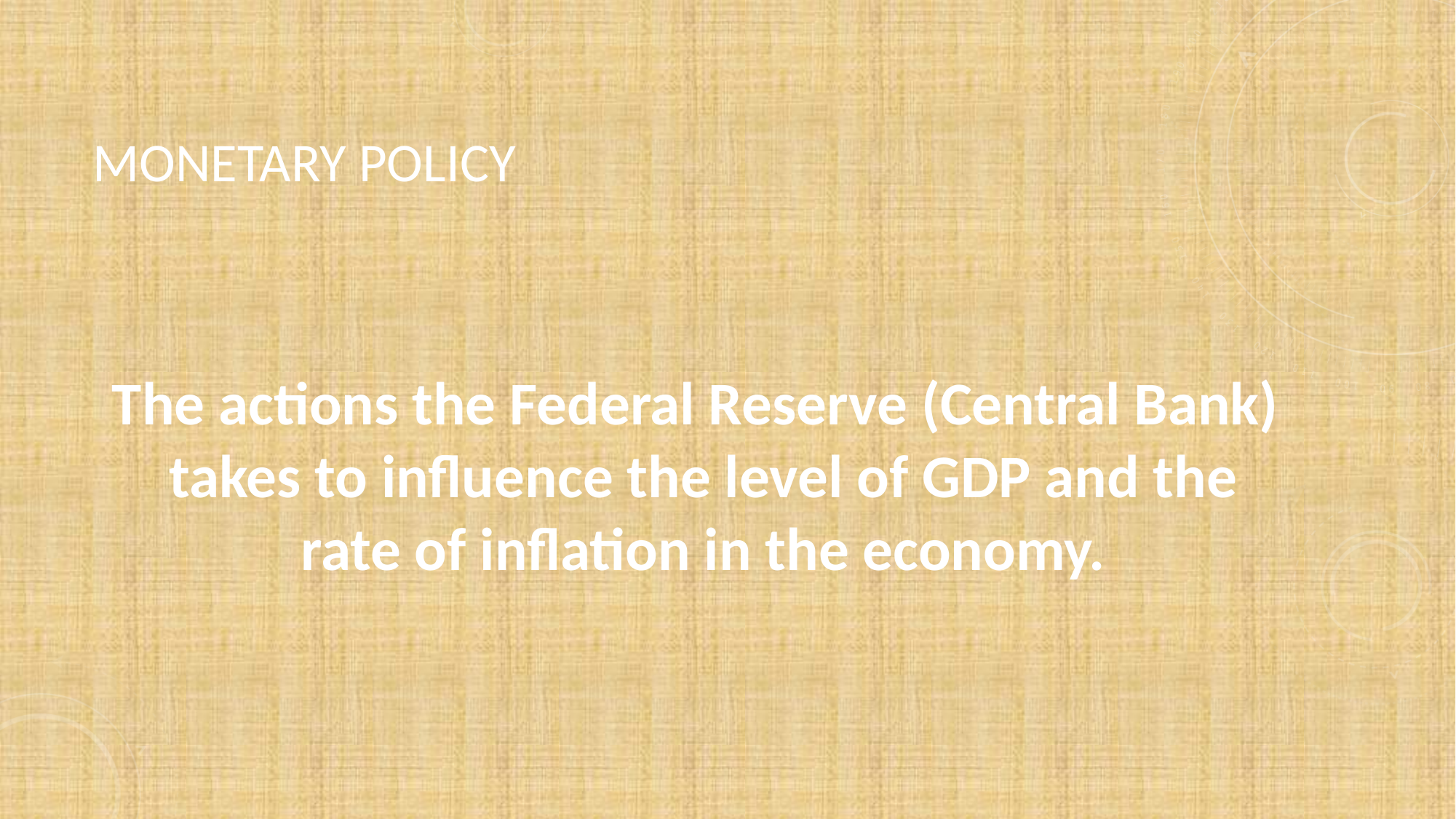

# Monetary Policy
   The actions the Federal Reserve (Central Bank) takes to influence the level of GDP and the rate of inflation in the economy.